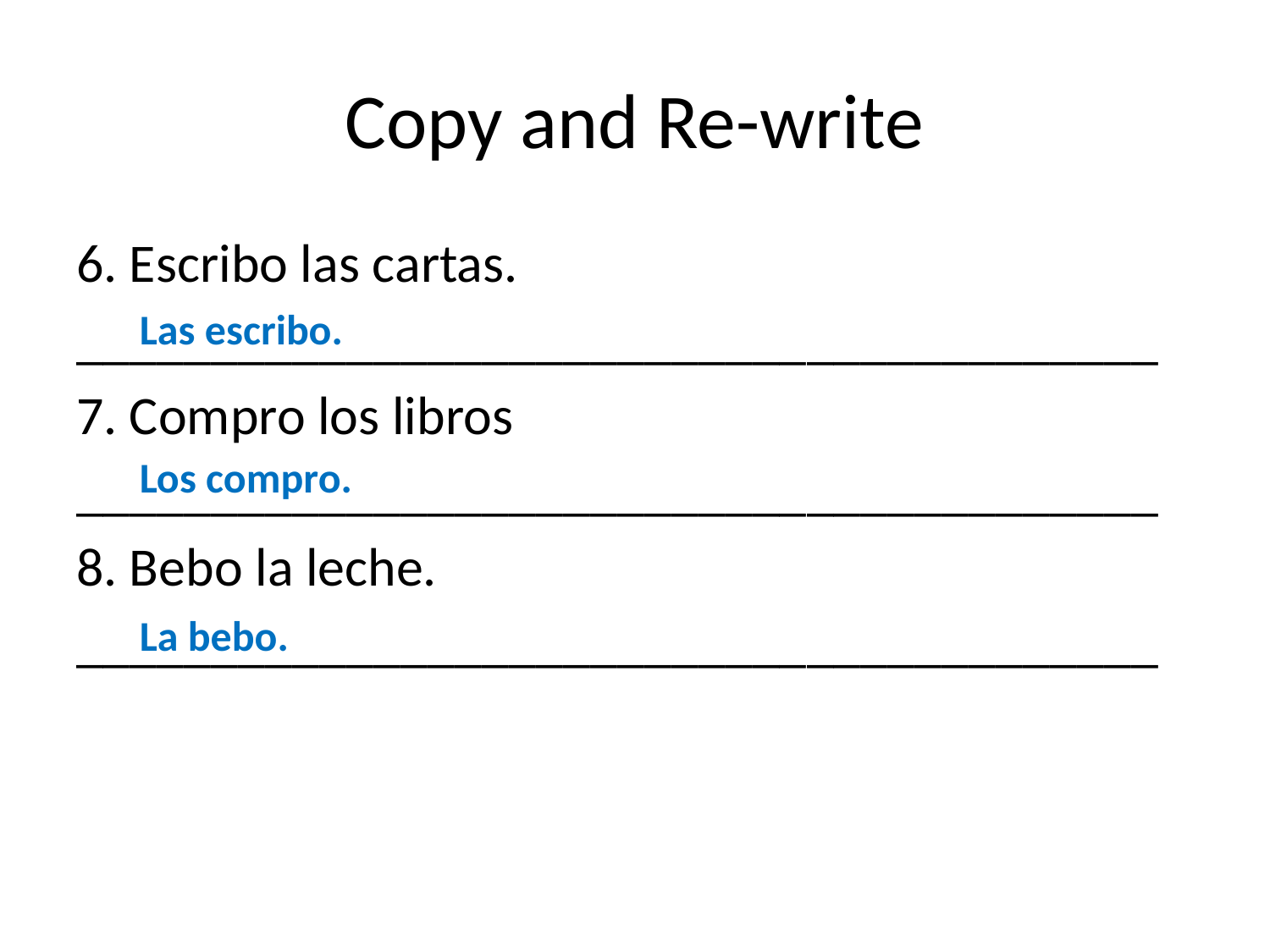

# Copy and Re-write
6. Escribo las cartas.
________________________________________
7. Compro los libros
________________________________________
8. Bebo la leche.
________________________________________

Las escribo.
Los compro.
La bebo.